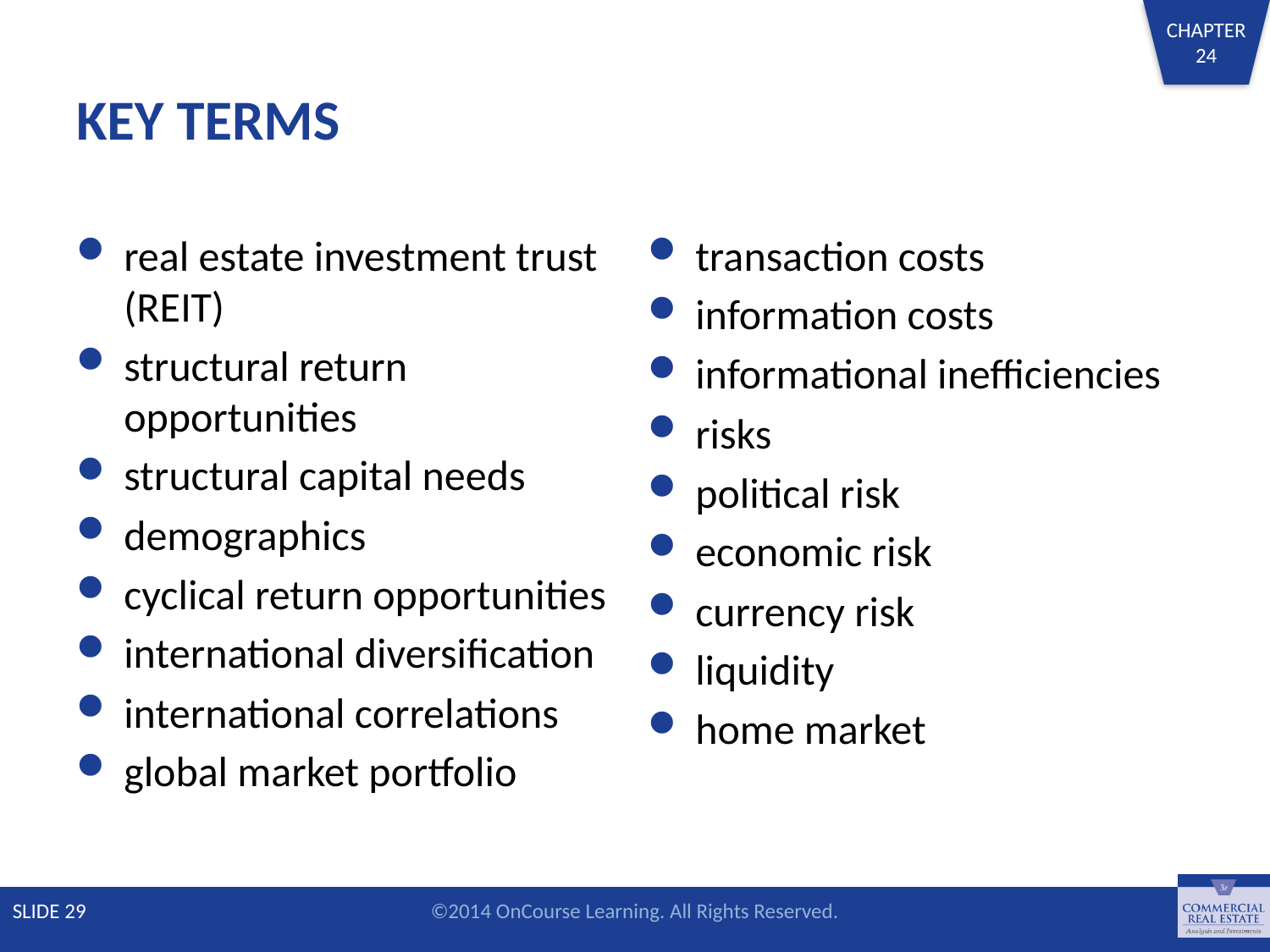

# KEY TERMS
real estate investment trust (REIT)
structural return opportunities
structural capital needs
demographics
cyclical return opportunities
international diversification
international correlations
global market portfolio
transaction costs
information costs
informational inefficiencies
risks
political risk
economic risk
currency risk
liquidity
home market
SLIDE 29